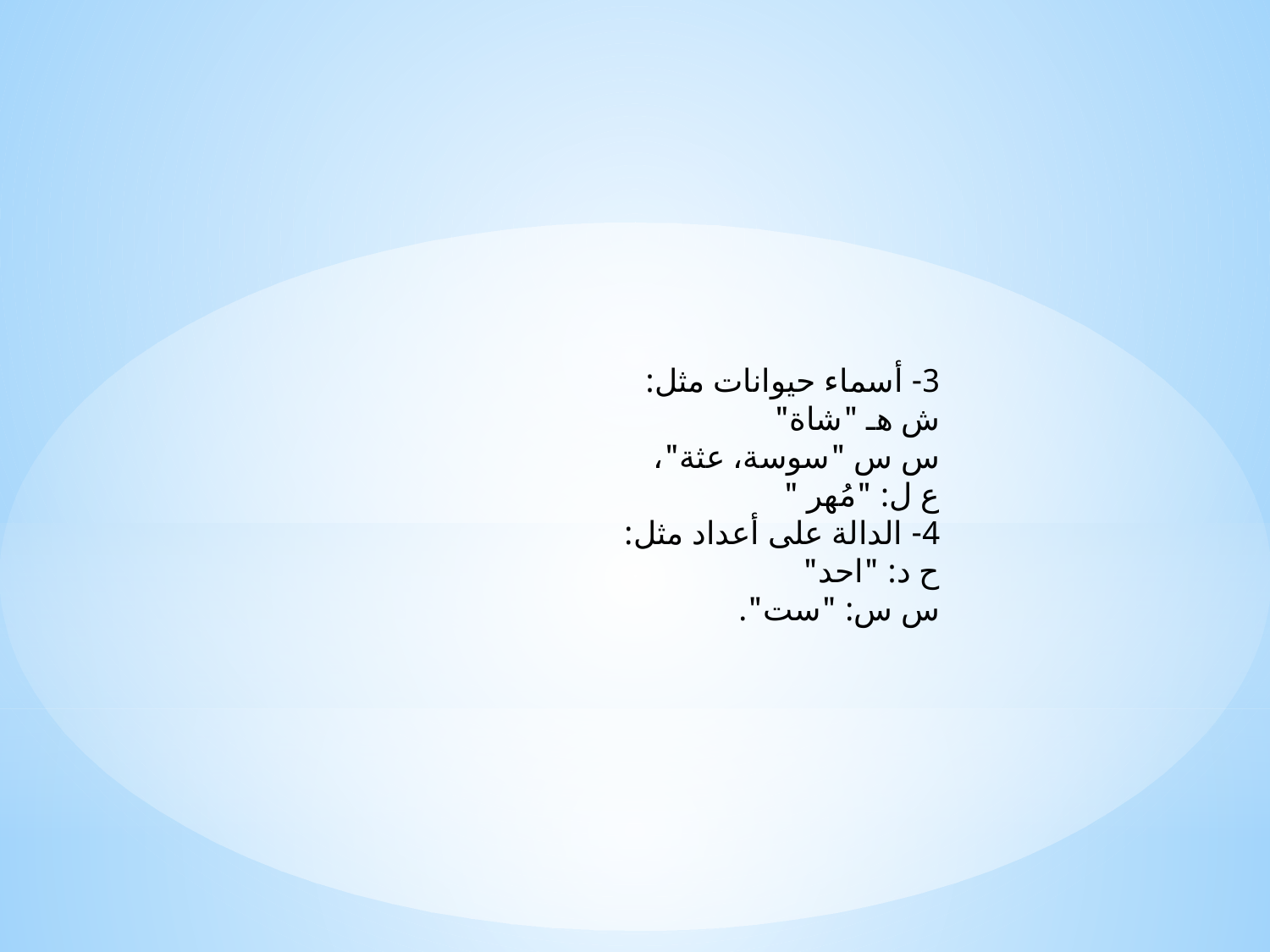

3- أسماء حيوانات مثل:
ش هـ "شاة"
س س "سوسة، عثة"،
ع ل: "مُهر "
4- الدالة على أعداد مثل:
ح د: "احد"
س س: "ست".